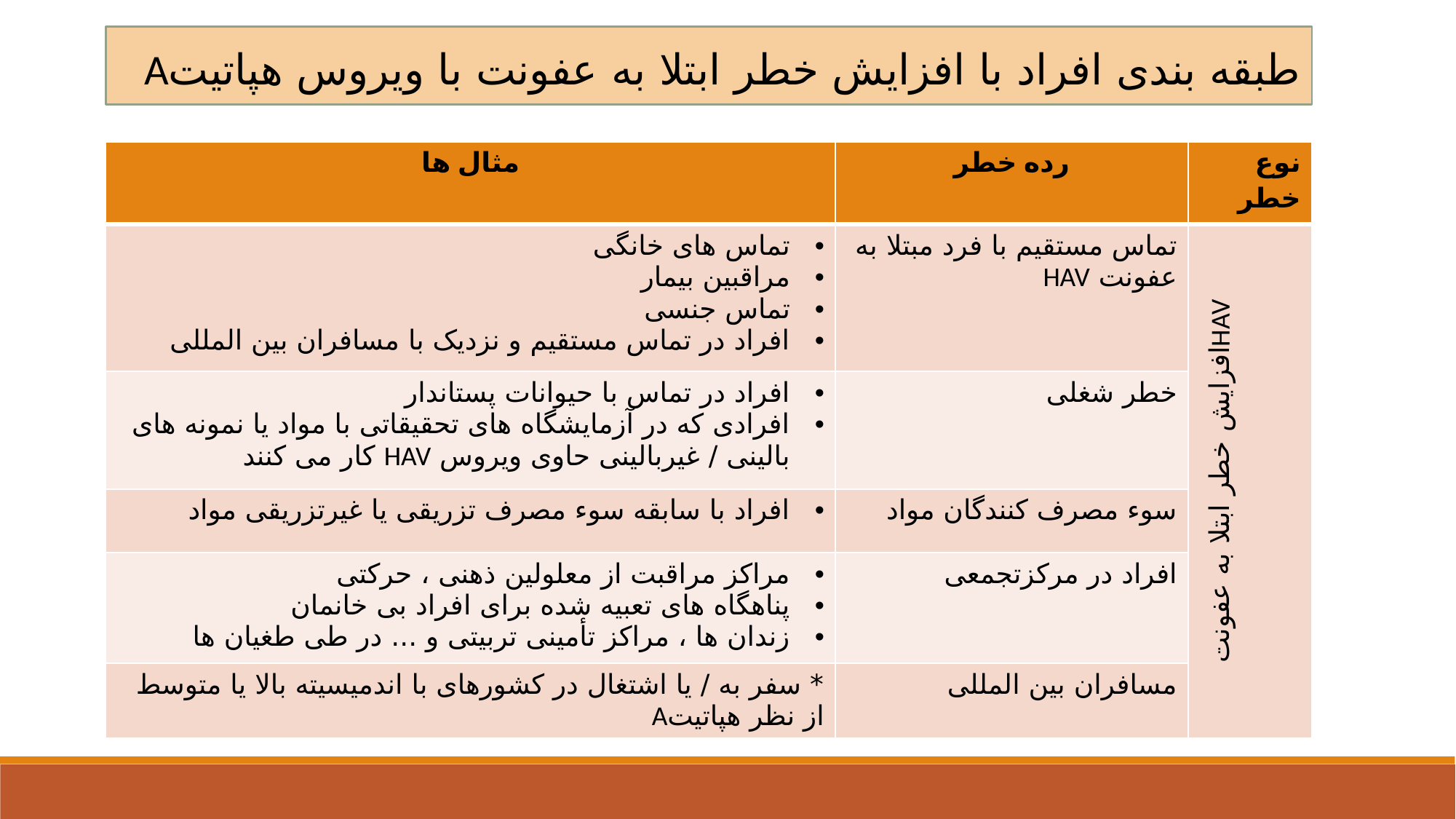

طبقه بندی افراد با افزایش خطر ابتلا به عفونت با ویروس هپاتیتA
| مثال ها | رده خطر | نوع خطر |
| --- | --- | --- |
| تماس های خانگی مراقبین بیمار تماس جنسی افراد در تماس مستقیم و نزدیک با مسافران بین المللی | تماس مستقیم با فرد مبتلا به عفونت HAV | افزایش خطر ابتلا به عفونتHAV |
| افراد در تماس با حیوانات پستاندار افرادی که در آزمایشگاه های تحقیقاتی با مواد یا نمونه های بالینی / غیربالینی حاوی ویروس HAV کار می کنند | خطر شغلی |  |
| افراد با سابقه سوء مصرف تزریقی یا غیرتزریقی مواد | سوء مصرف کنندگان مواد |  |
| مراکز مراقبت از معلولین ذهنی ، حرکتی پناهگاه های تعبیه شده برای افراد بی خانمان زندان ها ، مراکز تأمینی تربیتی و ... در طی طغیان ها | افراد در مرکزتجمعی |  |
| \* سفر به / یا اشتغال در کشورهای با اندمیسیته بالا یا متوسط از نظر هپاتیتA | مسافران بین المللی |  |